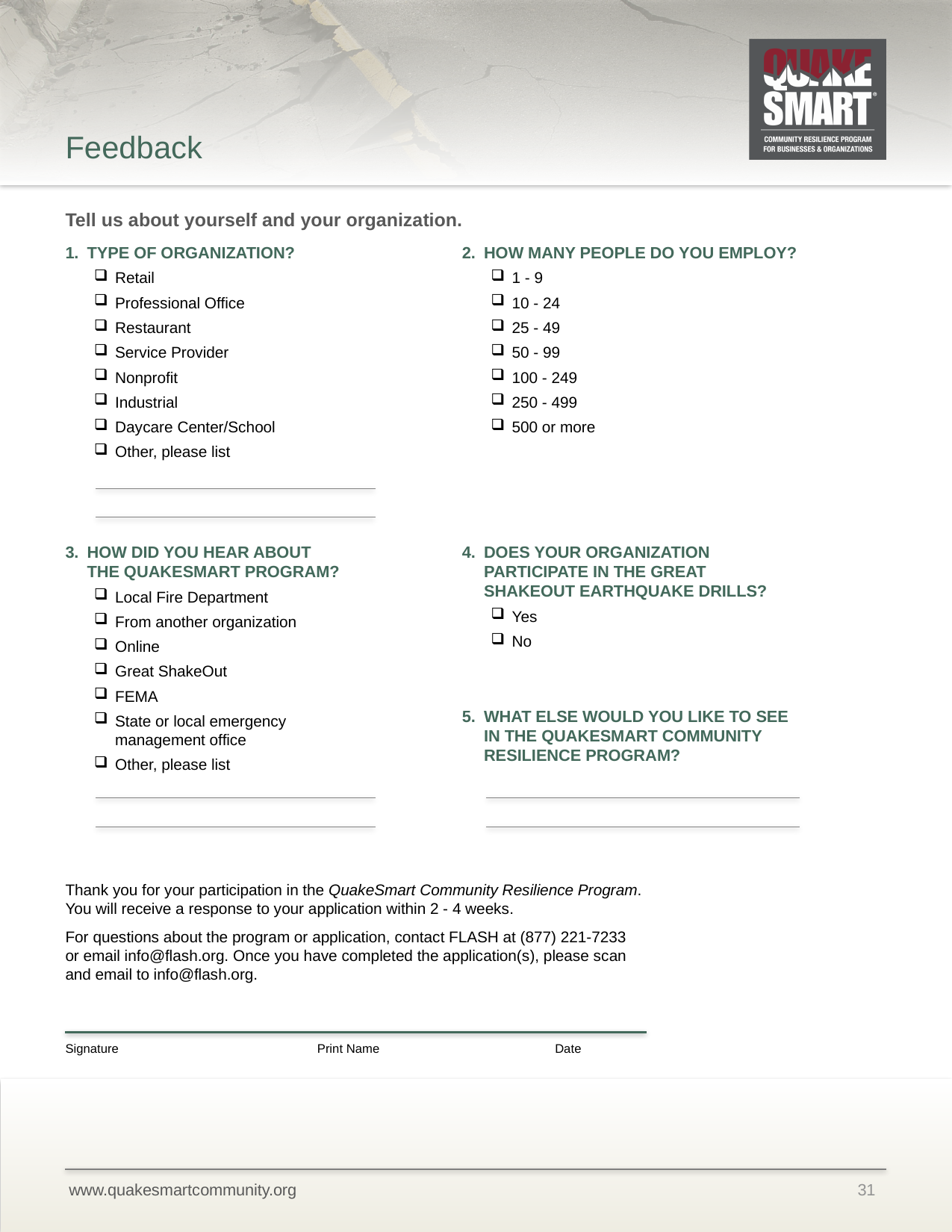

# Feedback
Tell us about yourself and your organization.
1.	TYPE OF ORGANIZATION?
Retail
Professional Office
Restaurant
Service Provider
Nonprofit
Industrial
Daycare Center/School
Other, please list

3.	HOW DID YOU HEAR ABOUT
THE QUAKESMART PROGRAM?
Local Fire Department
From another organization
Online
Great ShakeOut
FEMA
State or local emergency
management office
Other, please list

2.	HOW MANY PEOPLE DO YOU EMPLOY?
1 - 9
10 - 24
25 - 49
50 - 99
100 - 249
250 - 499
500 or more

4.	DOES YOUR ORGANIZATION
PARTICIPATE IN THE GREAT
SHAKEOUT EARTHQUAKE DRILLS?
Yes
No

5.	WHAT ELSE WOULD YOU LIKE TO SEE
IN THE QUAKESMART COMMUNITY
RESILIENCE PROGRAM?

Thank you for your participation in the QuakeSmart Community Resilience Program.
You will receive a response to your application within 2 - 4 weeks.
For questions about the program or application, contact FLASH at (877) 221-7233
or email info@flash.org. Once you have completed the application(s), please scan
and email to info@flash.org.

Signature	Print Name	Date
31